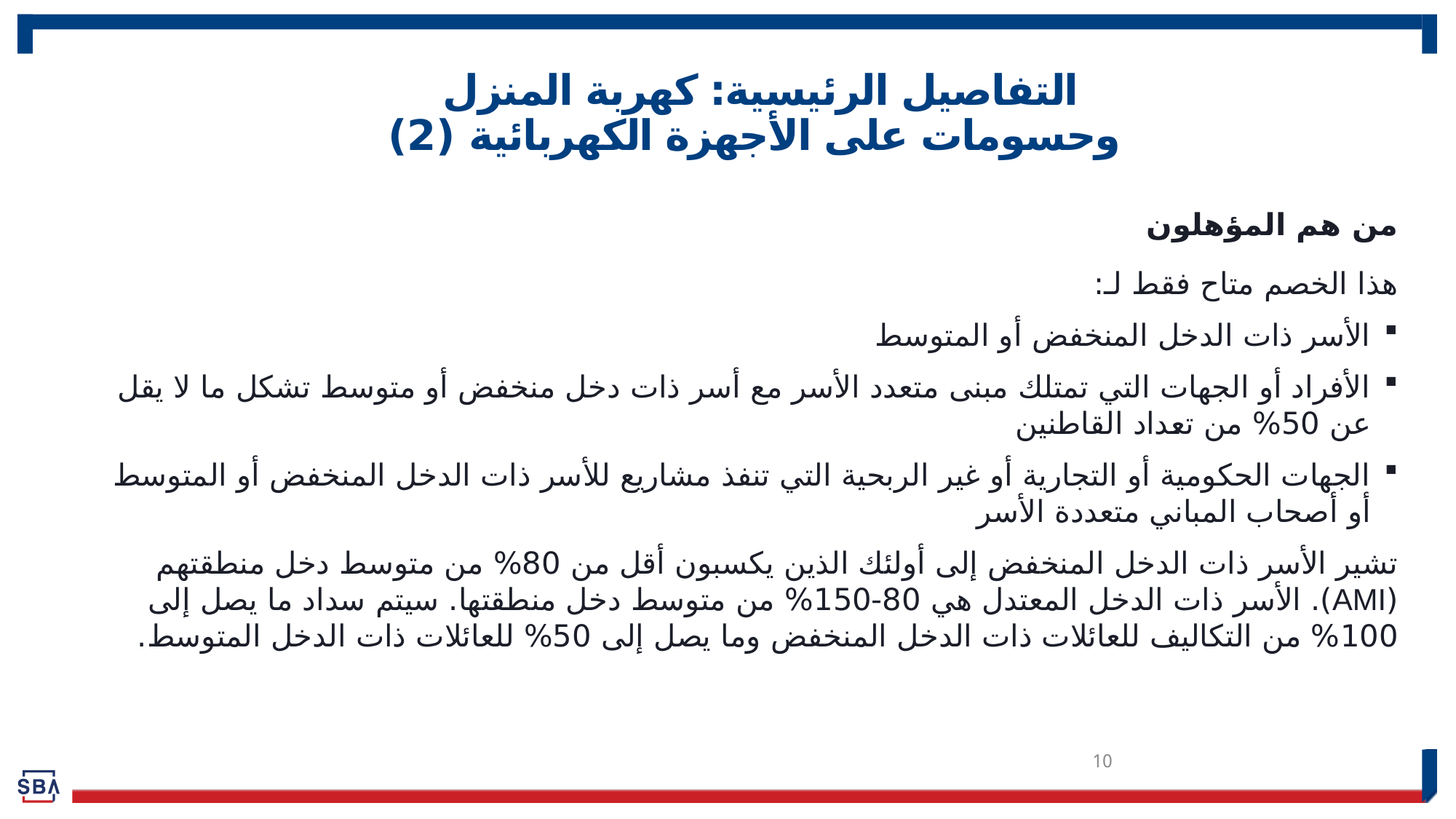

# التفاصيل الرئيسية: كهربة المنزل وحسومات على الأجهزة الكهربائية (2)
من هم المؤهلون
هذا الخصم متاح فقط لـ:
الأسر ذات الدخل المنخفض أو المتوسط
الأفراد أو الجهات التي تمتلك مبنى متعدد الأسر مع أسر ذات دخل منخفض أو متوسط تشكل ما لا يقل عن 50% من تعداد القاطنين
الجهات الحكومية أو التجارية أو غير الربحية التي تنفذ مشاريع للأسر ذات الدخل المنخفض أو المتوسط أو أصحاب المباني متعددة الأسر
تشير الأسر ذات الدخل المنخفض إلى أولئك الذين يكسبون أقل من 80% من متوسط دخل منطقتهم (AMI). الأسر ذات الدخل المعتدل هي 80-150% من متوسط دخل منطقتها. سيتم سداد ما يصل إلى 100% من التكاليف للعائلات ذات الدخل المنخفض وما يصل إلى 50% للعائلات ذات الدخل المتوسط.
10